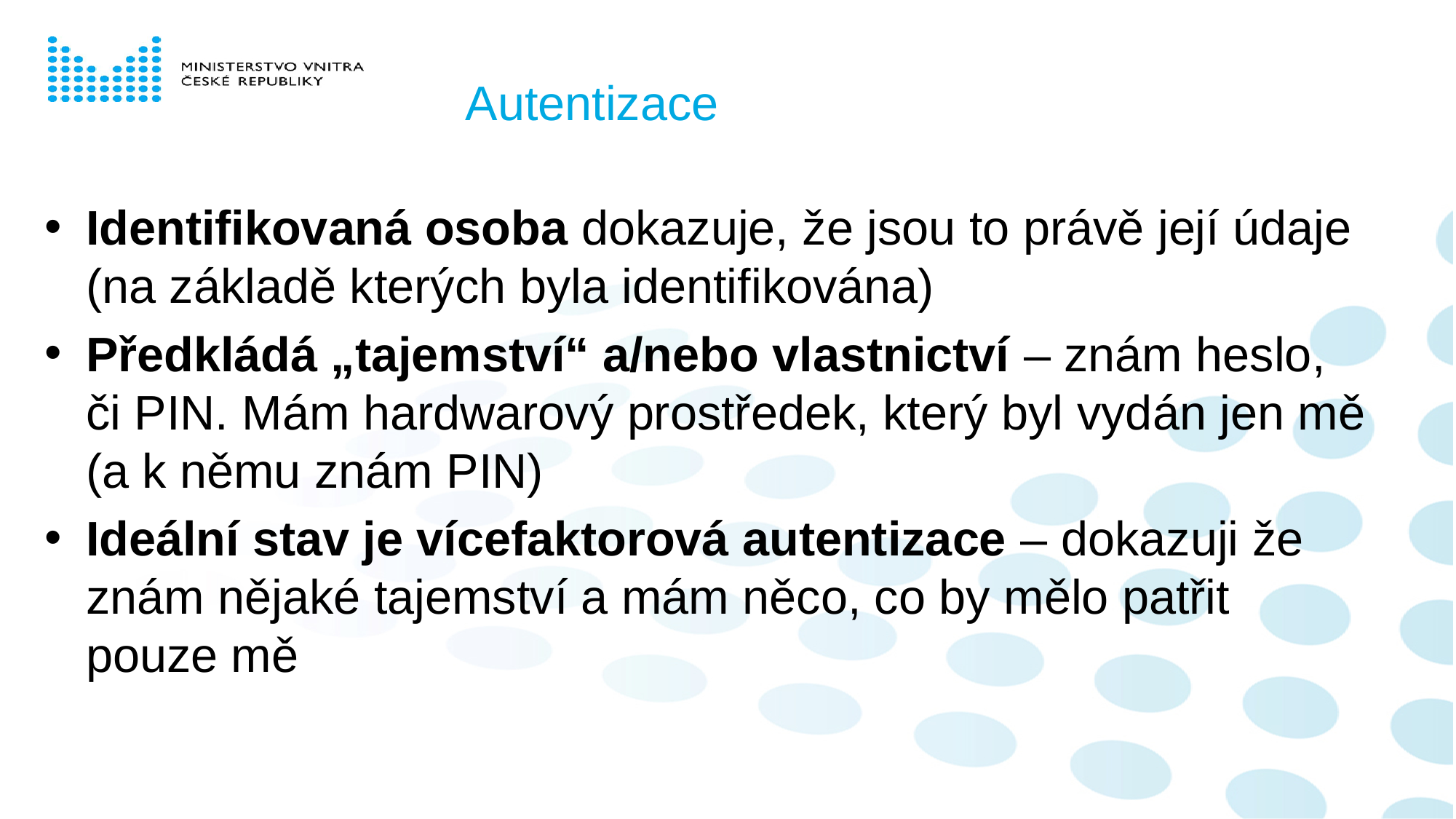

# Autentizace
Identifikovaná osoba dokazuje, že jsou to právě její údaje (na základě kterých byla identifikována)
Předkládá „tajemství“ a/nebo vlastnictví – znám heslo, či PIN. Mám hardwarový prostředek, který byl vydán jen mě (a k němu znám PIN)
Ideální stav je vícefaktorová autentizace – dokazuji že znám nějaké tajemství a mám něco, co by mělo patřit pouze mě